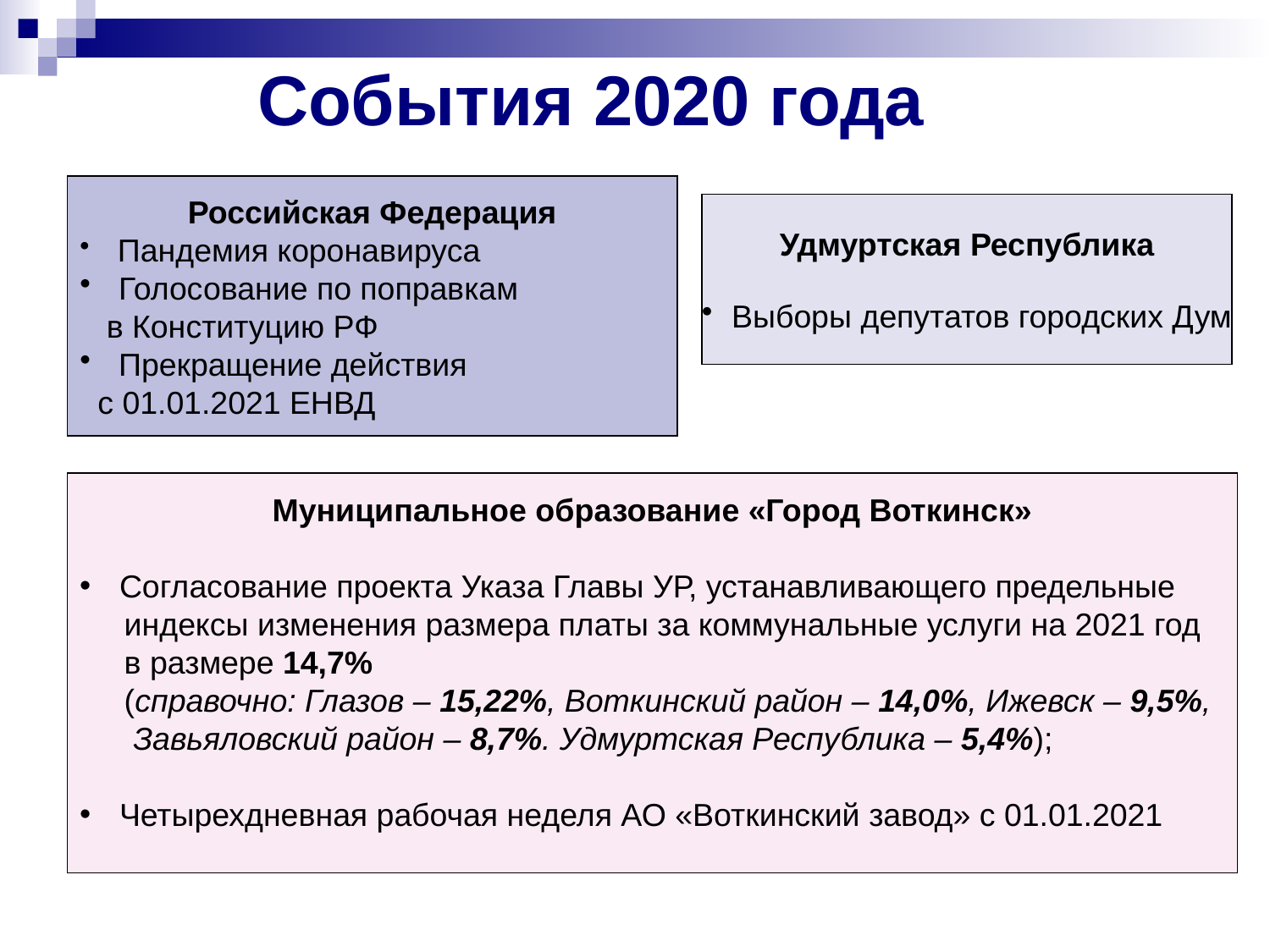

# События 2020 года

Российская Федерация
 Пандемия коронавируса
 Голосование по поправкам
   в Конституцию РФ
 Прекращение действия
  с 01.01.2021 ЕНВД

Удмуртская Республика

Выборы депутатов городских Дум

Муниципальное образование «Город Воткинск»

Согласование проекта Указа Главы УР, устанавливающего предельные
     индексы изменения размера платы за коммунальные услуги на 2021 год
     в размере 14,7%
     (справочно: Глазов – 15,22%, Воткинский район – 14,0%, Ижевск – 9,5%,
      Завьяловский район – 8,7%. Удмуртская Республика – 5,4%);

Четырехдневная рабочая неделя АО «Воткинский завод» с 01.01.2021